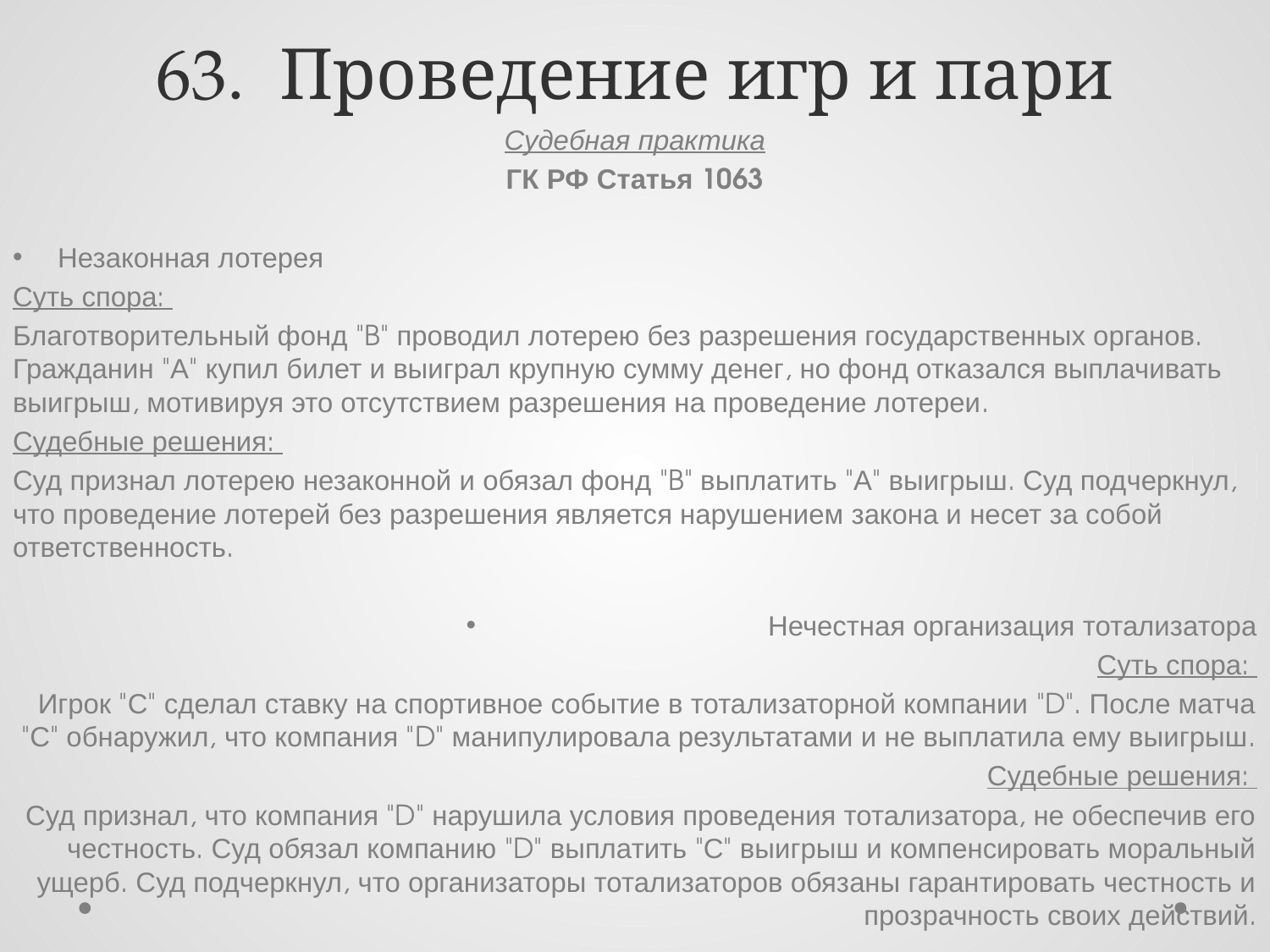

# 63.  Проведение игр и пари
Судебная практика
ГК РФ Статья 1063

Незаконная лотерея
Суть спора:
Благотворительный фонд "B" проводил лотерею без разрешения государственных органов. Гражданин "А" купил билет и выиграл крупную сумму денег, но фонд отказался выплачивать выигрыш, мотивируя это отсутствием разрешения на проведение лотереи.
Судебные решения:
Суд признал лотерею незаконной и обязал фонд "B" выплатить "А" выигрыш. Суд подчеркнул, что проведение лотерей без разрешения является нарушением закона и несет за собой ответственность.

Нечестная организация тотализатора
 Суть спора:
Игрок "С" сделал ставку на спортивное событие в тотализаторной компании "D". После матча "С" обнаружил, что компания "D" манипулировала результатами и не выплатила ему выигрыш.
Судебные решения:
Суд признал, что компания "D" нарушила условия проведения тотализатора, не обеспечив его честность. Суд обязал компанию "D" выплатить "С" выигрыш и компенсировать моральный ущерб. Суд подчеркнул, что организаторы тотализаторов обязаны гарантировать честность и прозрачность своих действий.